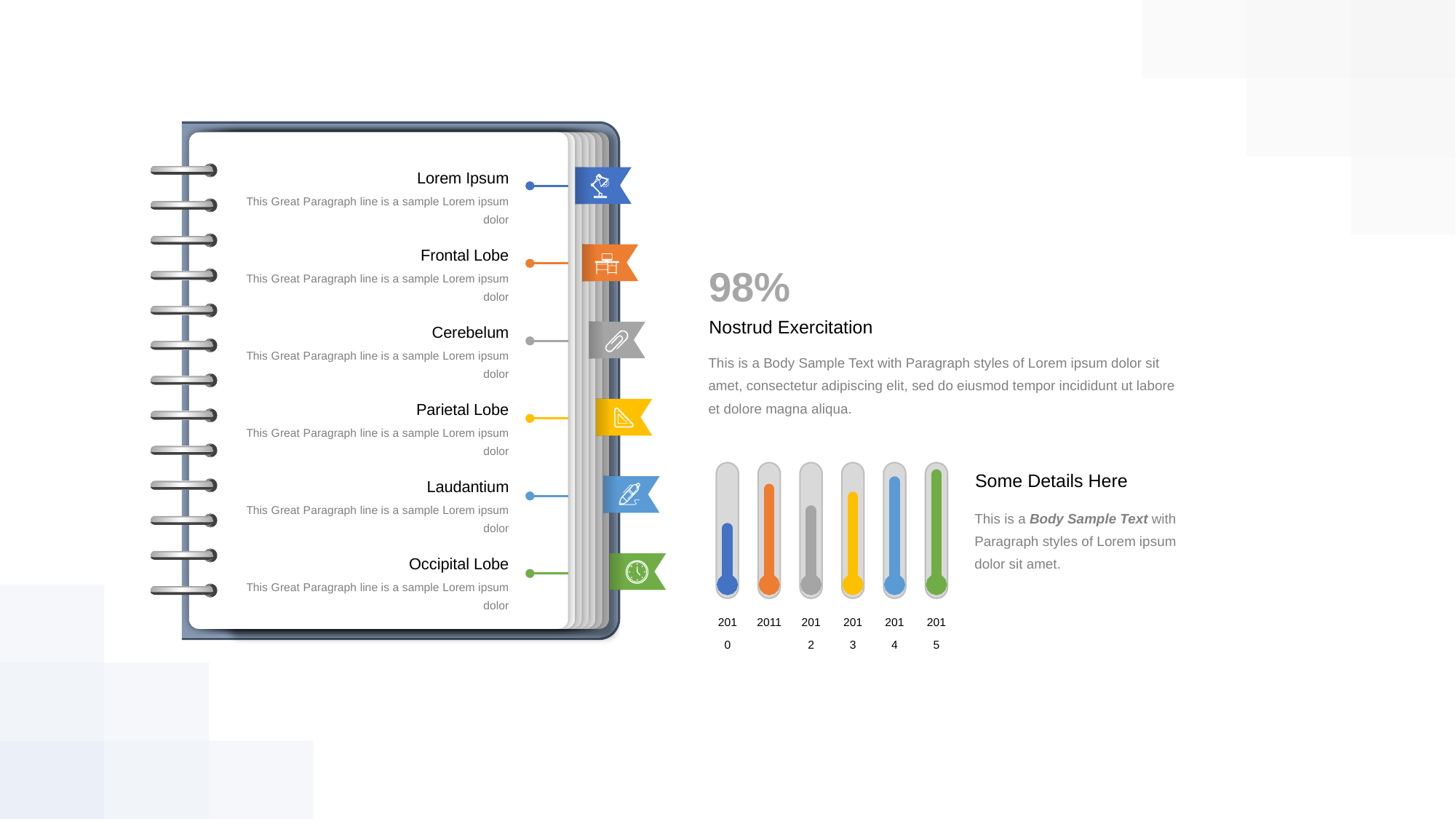

Lorem Ipsum
This Great Paragraph line is a sample Lorem ipsum dolor

Frontal Lobe
This Great Paragraph line is a sample Lorem ipsum dolor

98%
Nostrud Exercitation
This is a Body Sample Text with Paragraph styles of Lorem ipsum dolor sit amet, consectetur adipiscing elit, sed do eiusmod tempor incididunt ut labore et dolore magna aliqua.
Cerebelum
This Great Paragraph line is a sample Lorem ipsum dolor

Parietal Lobe
This Great Paragraph line is a sample Lorem ipsum dolor

Some Details Here
This is a Body Sample Text with Paragraph styles of Lorem ipsum dolor sit amet.
Laudantium
This Great Paragraph line is a sample Lorem ipsum dolor

Occipital Lobe
This Great Paragraph line is a sample Lorem ipsum dolor

2010
2011
2012
2013
2014
2015